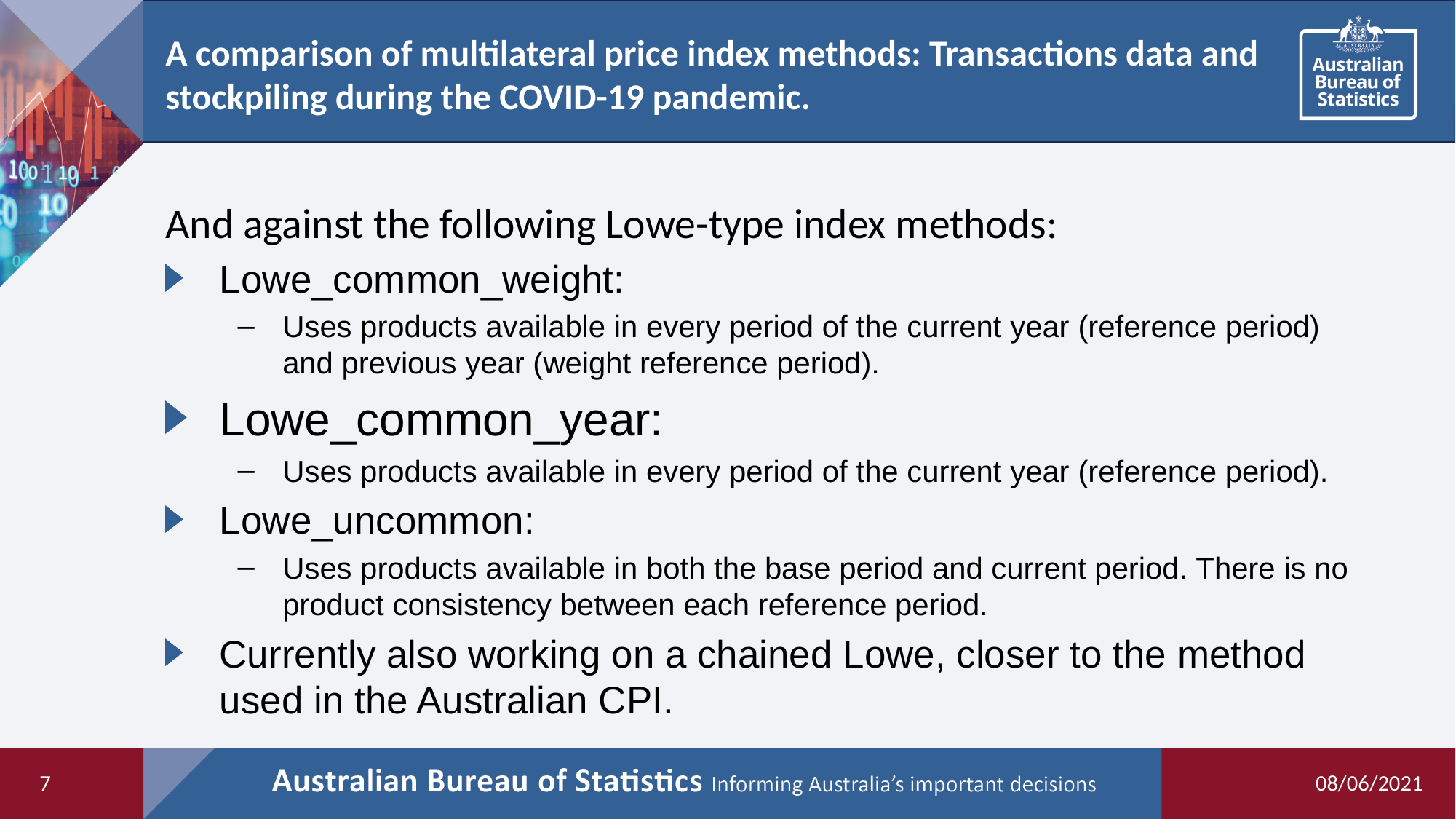

# A comparison of multilateral price index methods: Transactions data and stockpiling during the COVID-19 pandemic.
And against the following Lowe-type index methods:
Lowe_common_weight:
Uses products available in every period of the current year (reference period) and previous year (weight reference period).
Lowe_common_year:
Uses products available in every period of the current year (reference period).
Lowe_uncommon:
Uses products available in both the base period and current period. There is no product consistency between each reference period.
Currently also working on a chained Lowe, closer to the method used in the Australian CPI.
7
08/06/2021